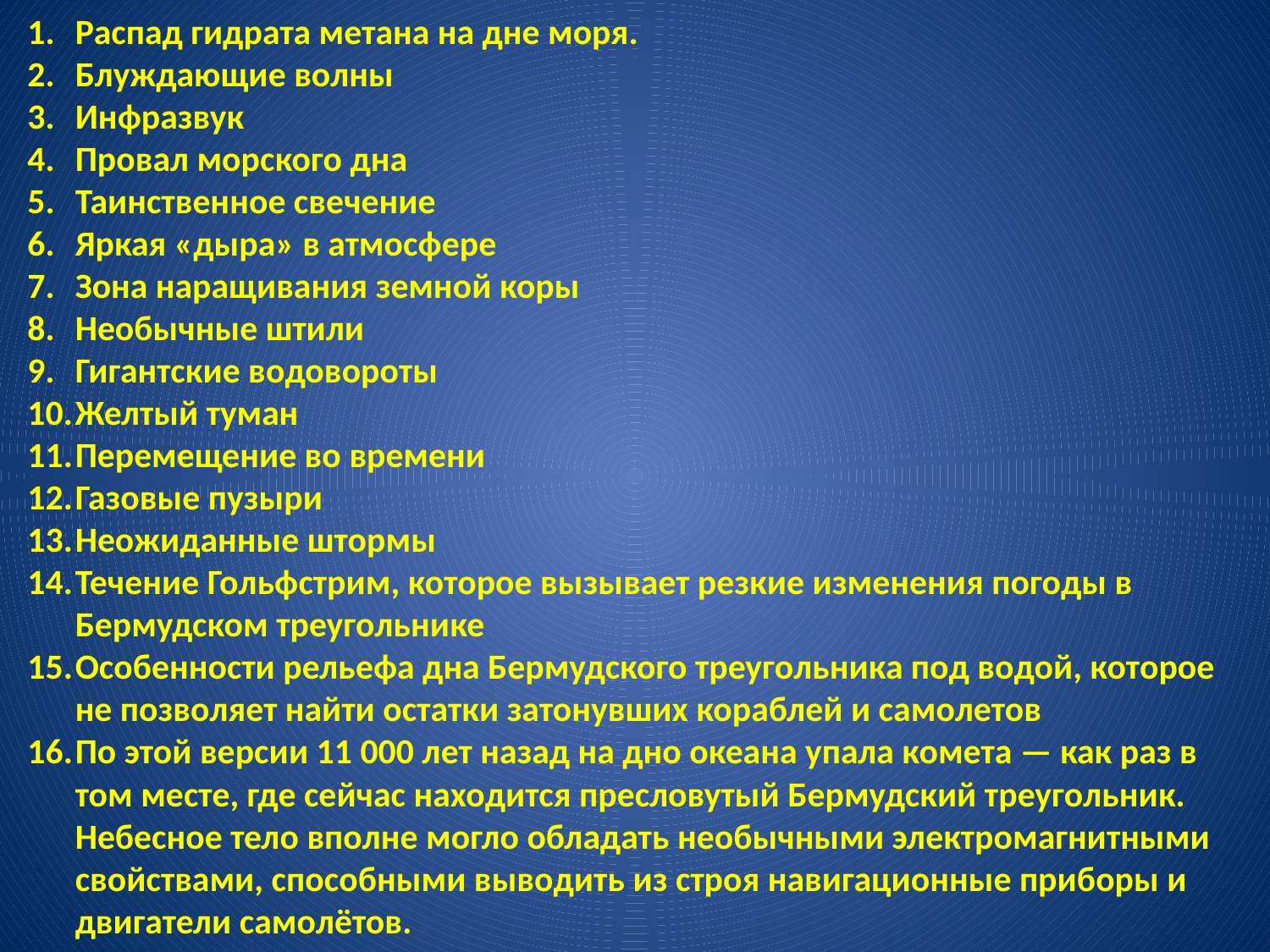

Распад гидрата метана на дне моря.
Блуждающие волны
Инфразвук
Провал морского дна
Таинственное свечение
Яркая «дыра» в атмосфере
Зона наращивания земной коры
Необычные штили
Гигантские водовороты
Желтый туман
Перемещение во времени
Газовые пузыри
Неожиданные штормы
Течение Гольфстрим, которое вызывает резкие изменения погоды в Бермудском треугольнике
Особенности рельефа дна Бермудского треугольника под водой, которое не позволяет найти остатки затонувших кораблей и самолетов
По этой версии 11 000 лет назад на дно океана упала комета — как раз в том месте, где сейчас находится пресловутый Бермудский треугольник. Небесное тело вполне могло обладать необычными электромагнитными свойствами, способными выводить из строя навигационные приборы и двигатели самолётов.